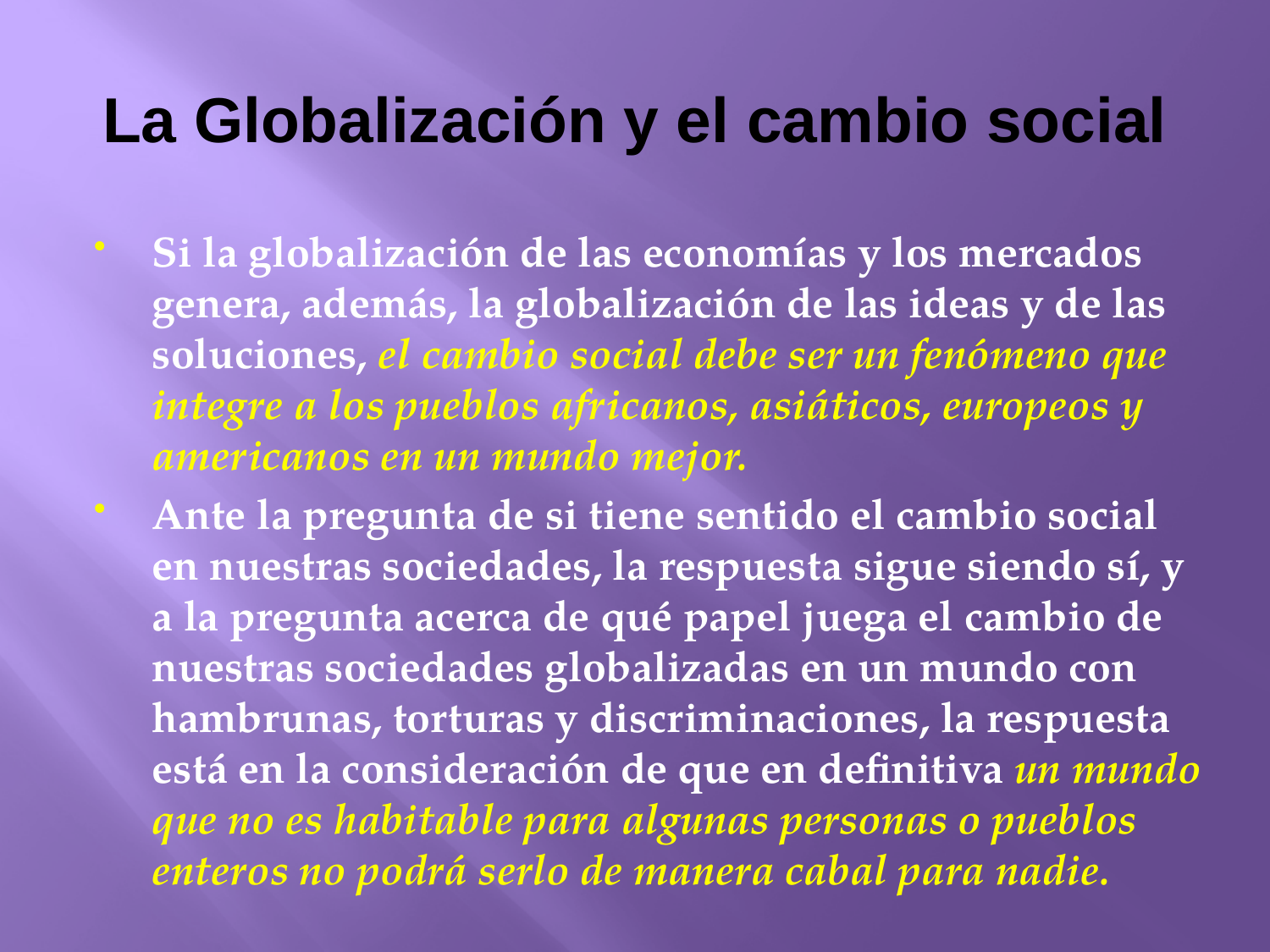

# La Globalización y el cambio social
Si la globalización de las economías y los mercados genera, además, la globalización de las ideas y de las soluciones, el cambio social debe ser un fenómeno que integre a los pueblos africanos, asiáticos, europeos y americanos en un mundo mejor.
Ante la pregunta de si tiene sentido el cambio social en nuestras sociedades, la respuesta sigue siendo sí, y a la pregunta acerca de qué papel juega el cambio de nuestras sociedades globalizadas en un mundo con hambrunas, torturas y discriminaciones, la respuesta está en la consideración de que en definitiva un mundo que no es habitable para algunas personas o pueblos enteros no podrá serlo de manera cabal para nadie.